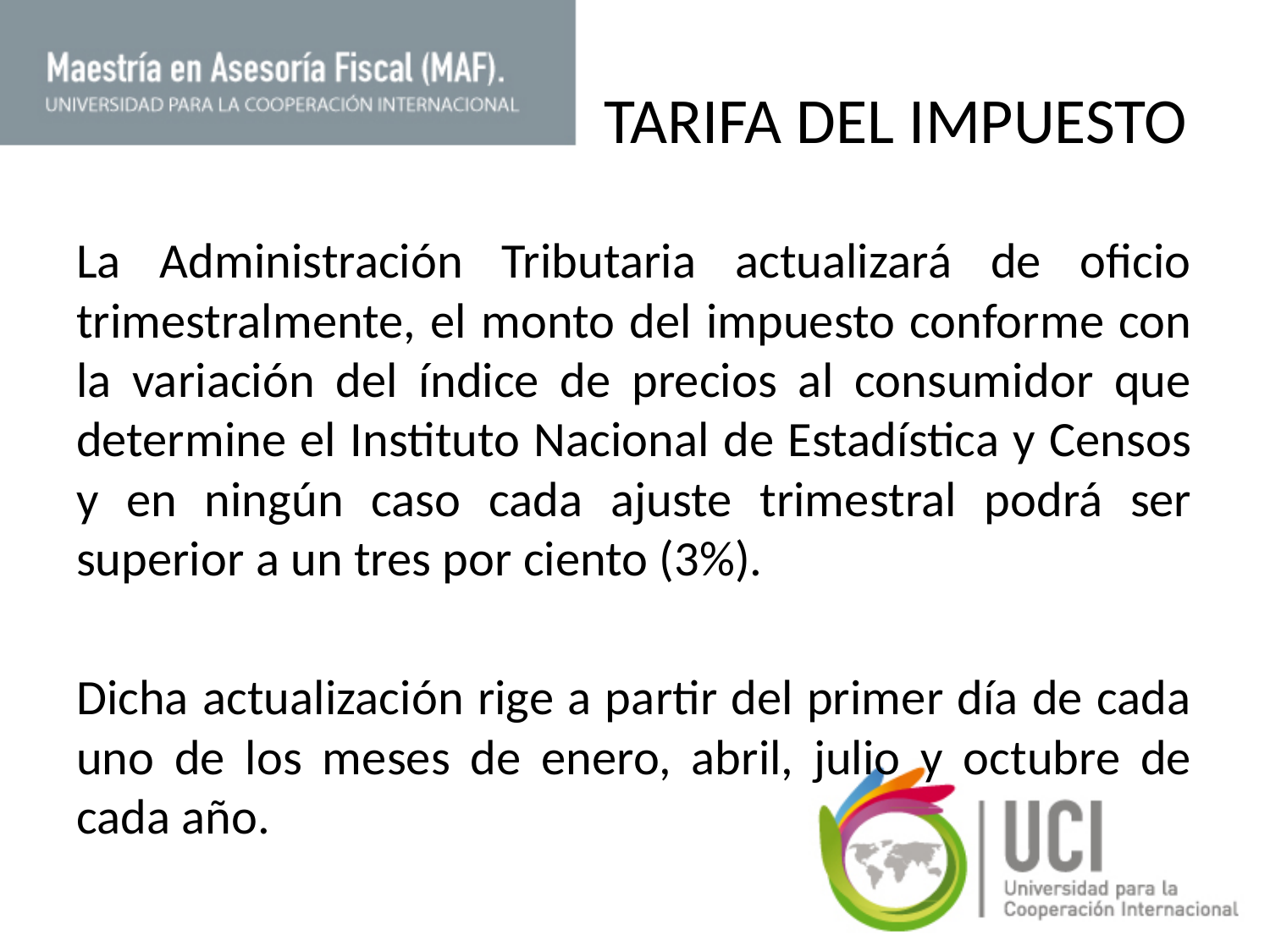

# TARIFA DEL IMPUESTO
La Administración Tributaria actualizará de oficio trimestralmente, el monto del impuesto conforme con la variación del índice de precios al consumidor que determine el Instituto Nacional de Estadística y Censos y en ningún caso cada ajuste trimestral podrá ser superior a un tres por ciento (3%).

Dicha actualización rige a partir del primer día de cada uno de los meses de enero, abril, julio y octubre de cada año.